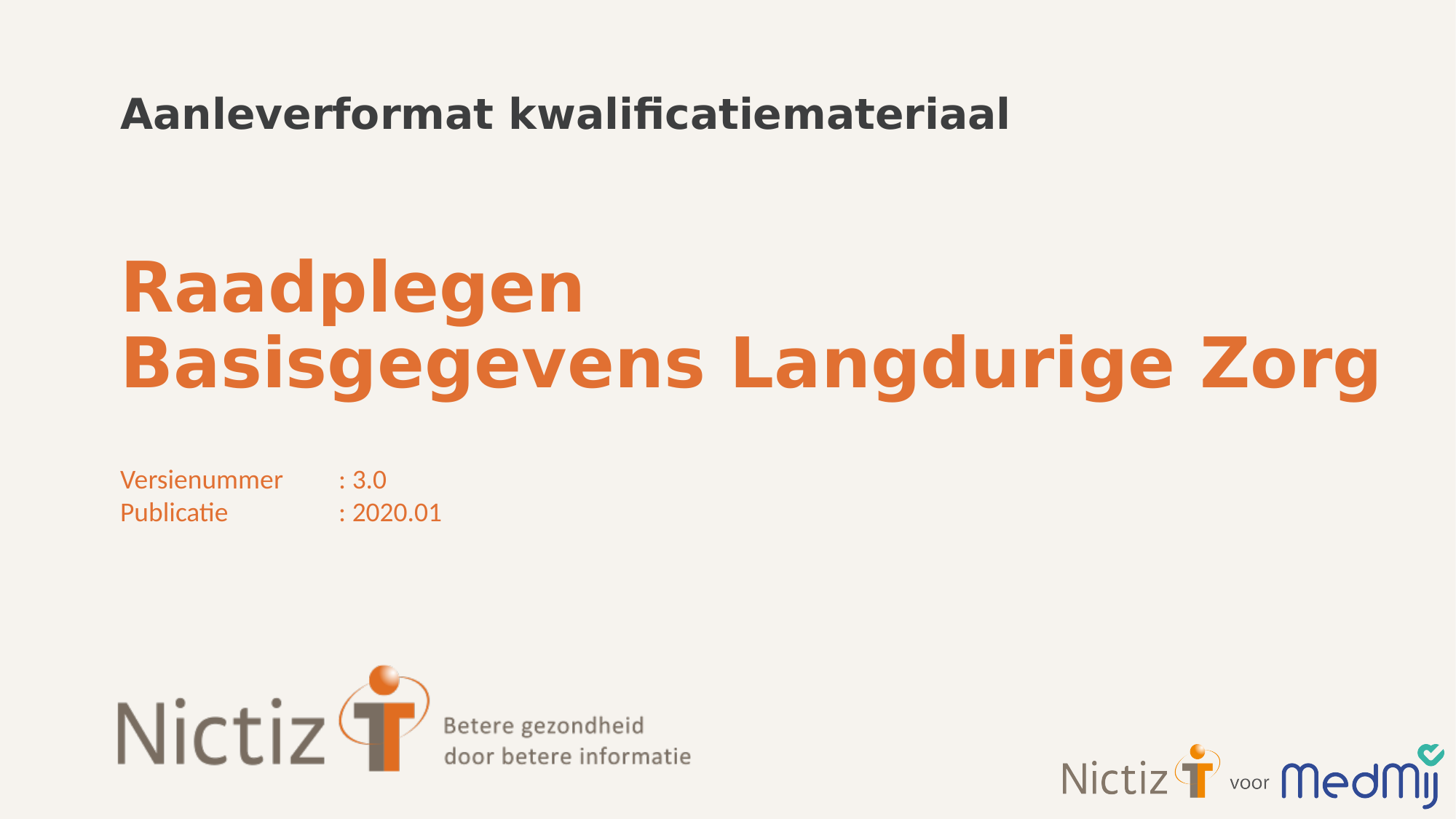

Aanleverformat kwalificatiemateriaal
# Raadplegen Basisgegevens Langdurige Zorg
Versienummer 	: 3.0
Publicatie		: 2020.01